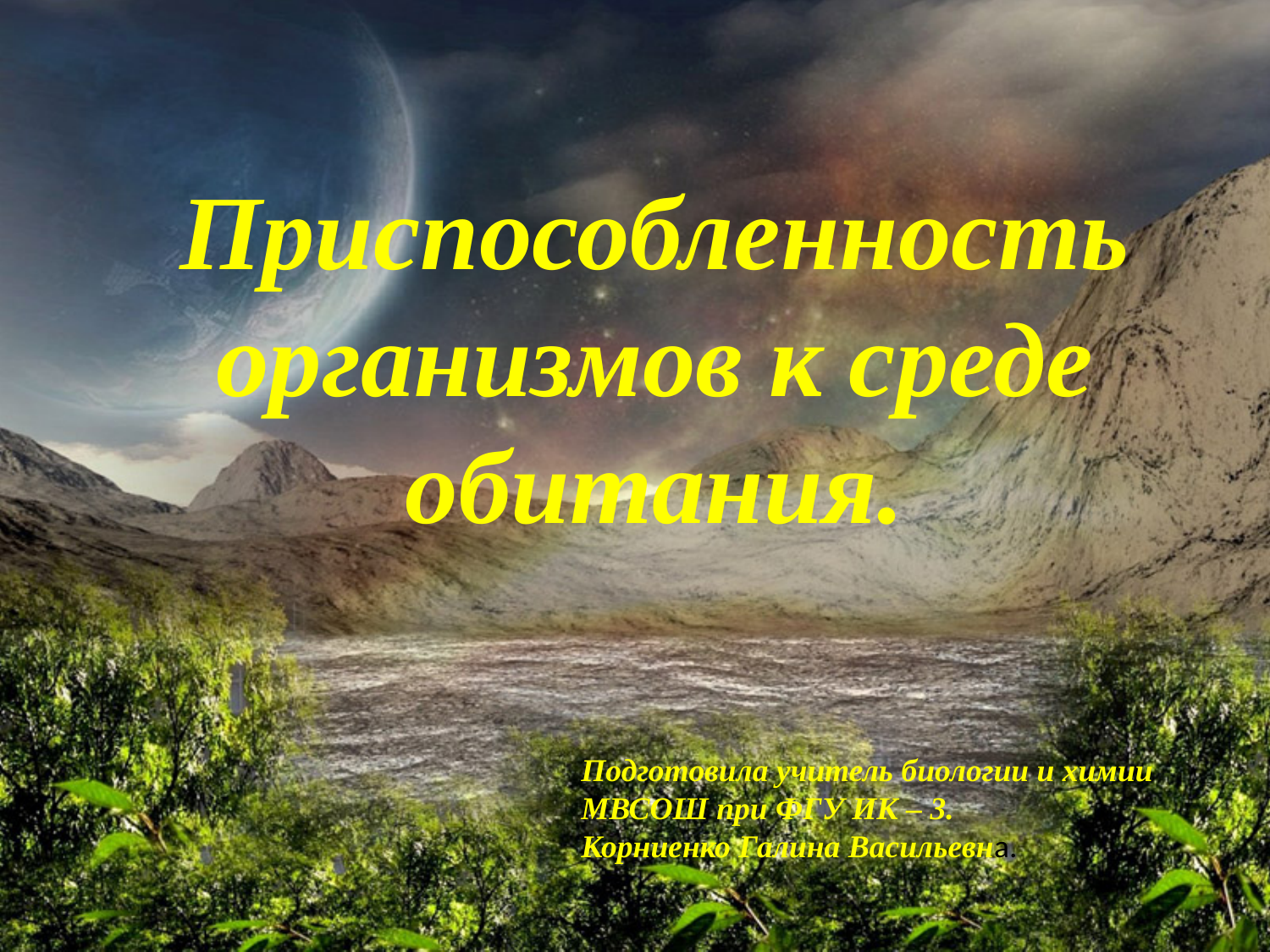

Приспособленность организмов к среде обитания.
Подготовила учитель биологии и химии
МВСОШ при ФГУ ИК – 3.
Корниенко Галина Васильевна.